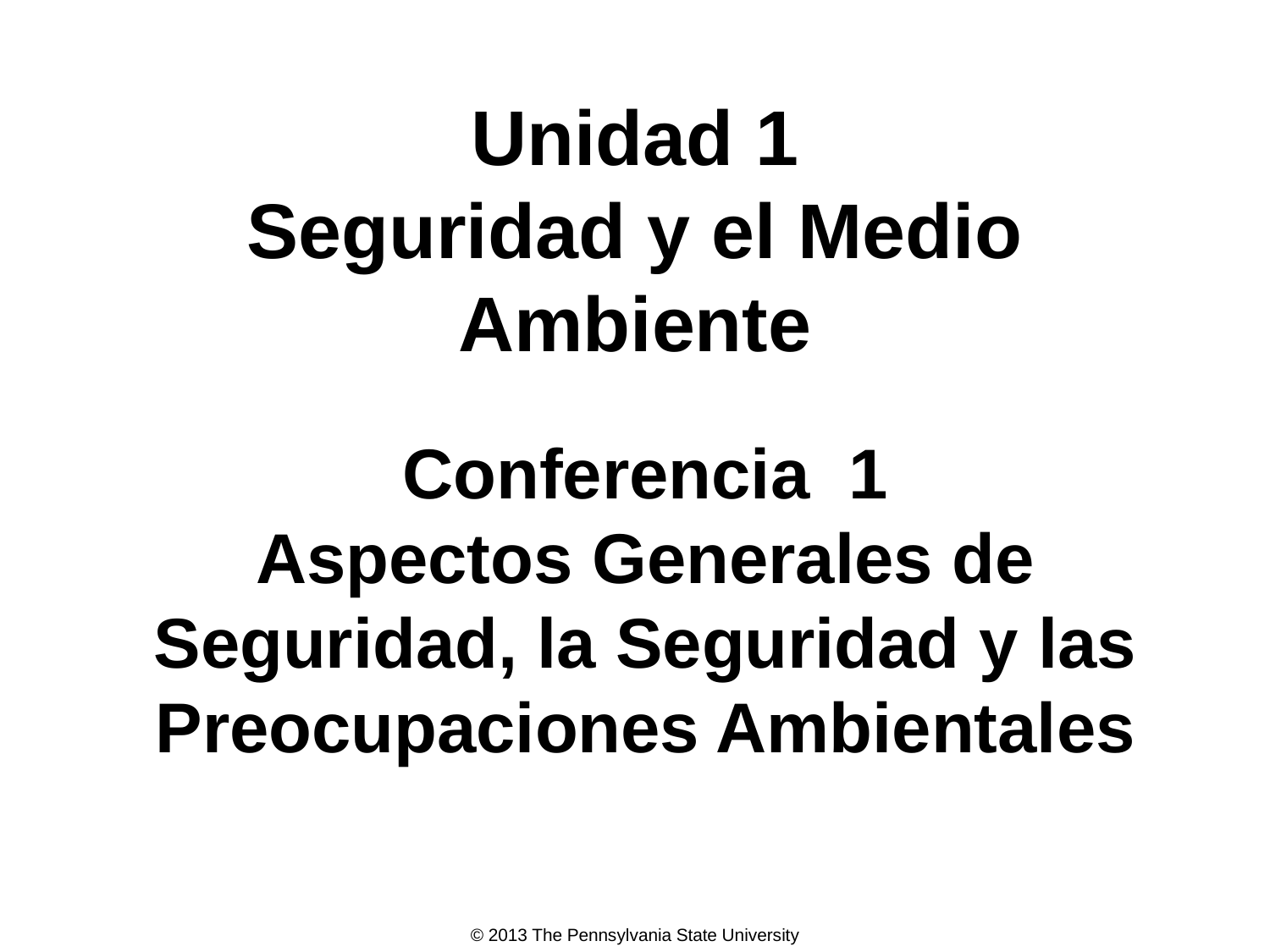

# Unidad 1 Seguridad y el Medio Ambiente
Conferencia  1
Aspectos Generales de Seguridad, la Seguridad y las Preocupaciones Ambientales